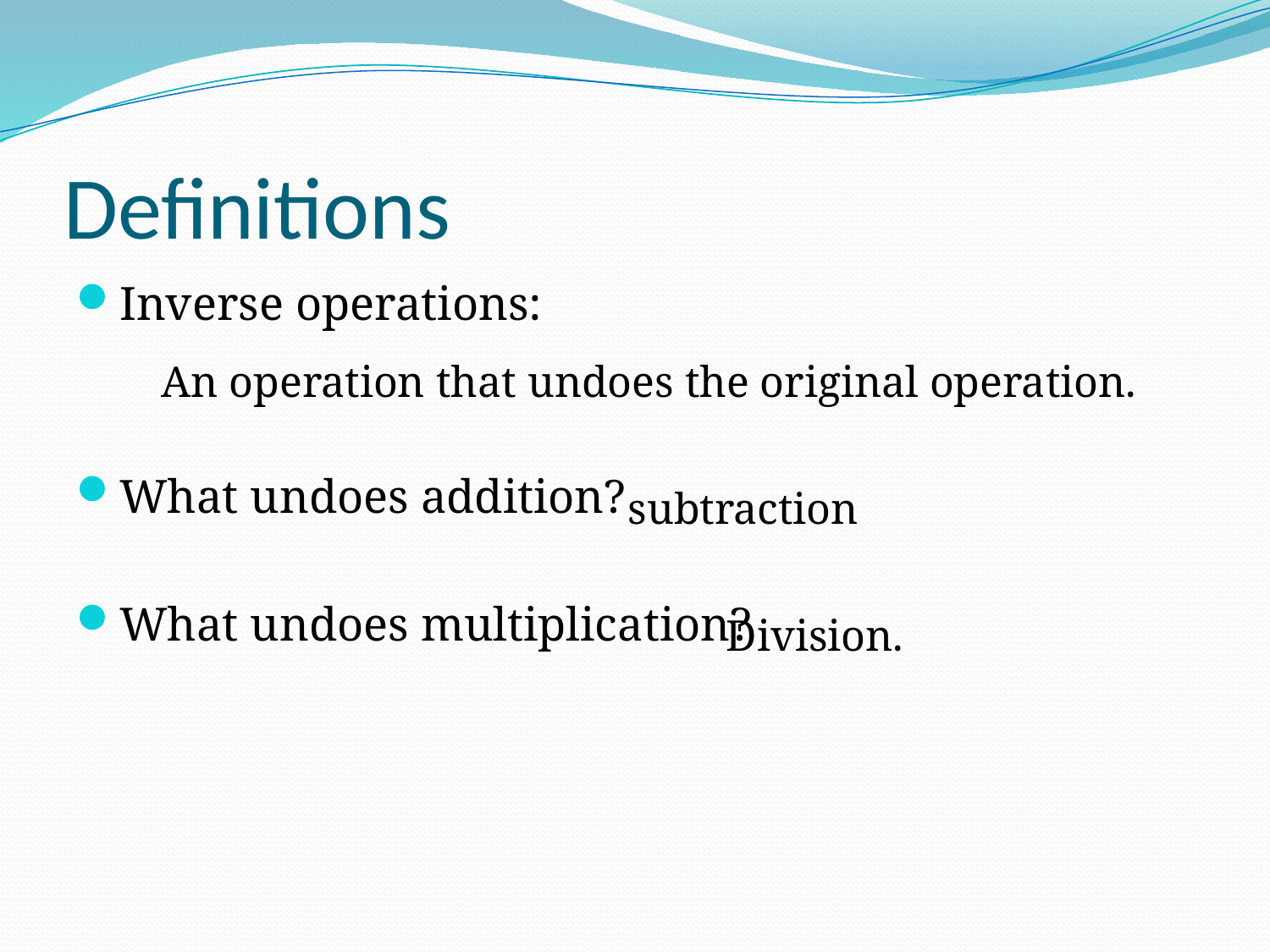

# Definitions
Inverse operations:

What undoes addition?

What undoes multiplication?
An operation that undoes the original operation.
subtraction
Division.